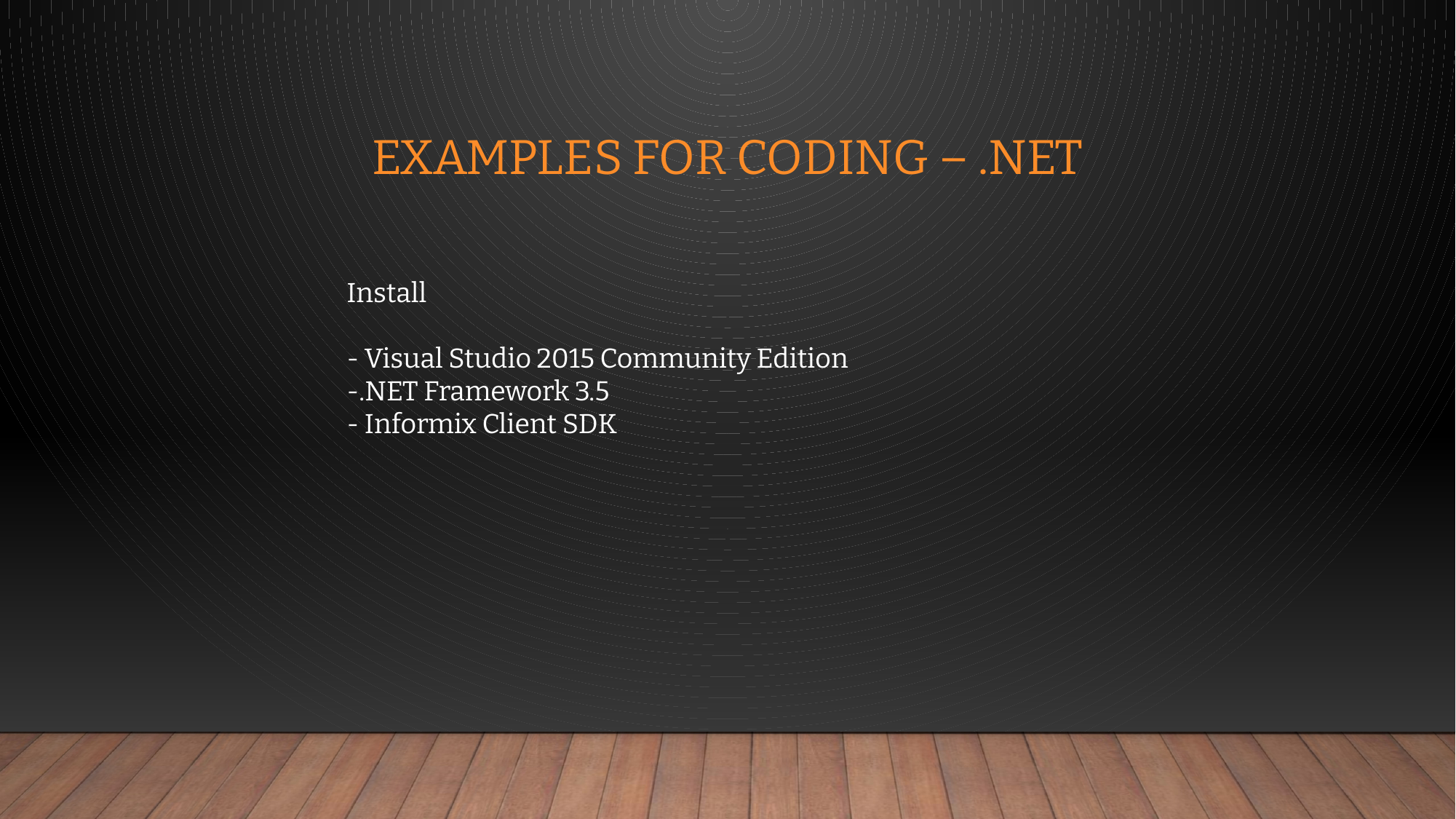

# EXAMPLES FOR CODING – .NET

Install

- Visual Studio 2015 Community Edition
-.NET Framework 3.5
- Informix Client SDK